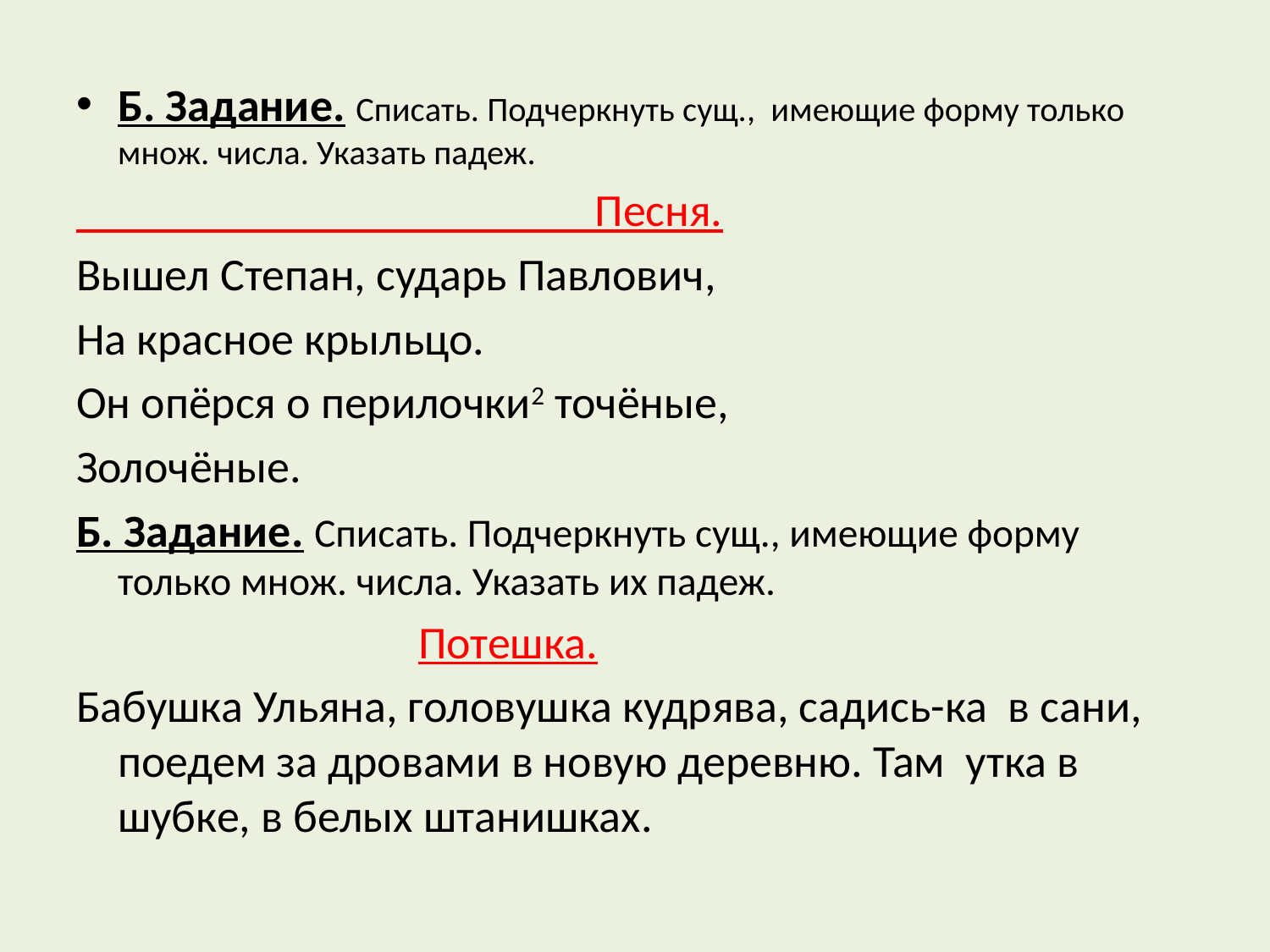

Б. Задание. Списать. Подчеркнуть сущ.,  имеющие форму только множ. числа. Указать падеж.
                                                  Песня.
Вышел Степан, сударь Павлович,
На красное крыльцо.
Он опёрся о перилочки2 точёные,
Золочёные.
Б. Задание. Списать. Подчеркнуть сущ., имеющие форму только множ. числа. Указать их падеж.
                                 Потешка.
Бабушка Ульяна, головушка кудрява, садись-ка  в сани, поедем за дровами в новую деревню. Там  утка в шубке, в белых штанишках.